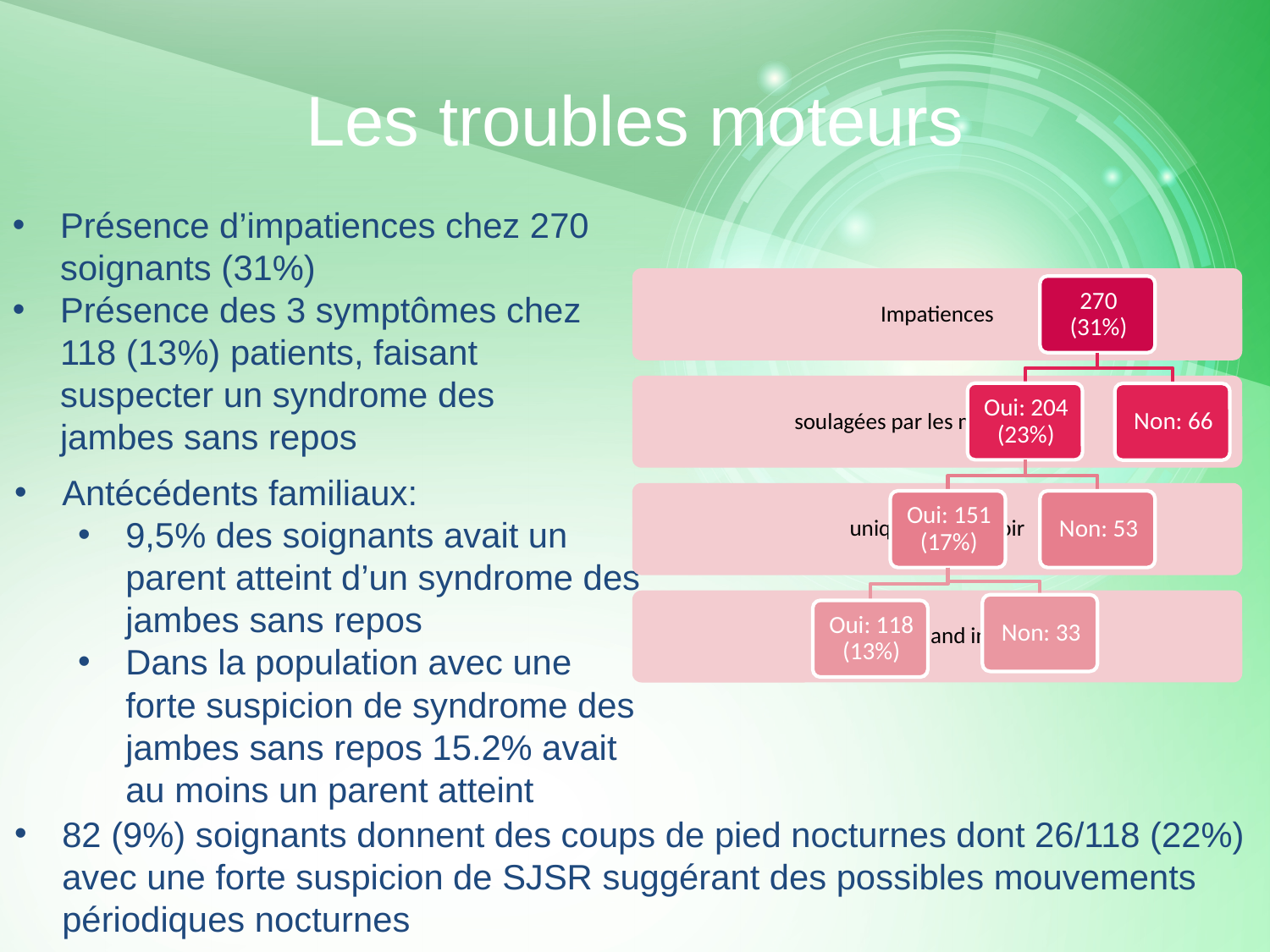

# Les troubles moteurs
début quand inactif
uniquement le soir
soulagées par les mouvements
Impatiences
270 (31%)
Oui: 204 (23%)
Oui: 151 (17%)
Non: 33
Oui: 118 (13%)
Non: 53
Non: 66
Présence d’impatiences chez 270 soignants (31%)
Présence des 3 symptômes chez 118 (13%) patients, faisant suspecter un syndrome des jambes sans repos

Antécédents familiaux:
9,5% des soignants avait un parent atteint d’un syndrome des jambes sans repos
Dans la population avec une forte suspicion de syndrome des jambes sans repos 15.2% avait au moins un parent atteint
82 (9%) soignants donnent des coups de pied nocturnes dont 26/118 (22%)  avec une forte suspicion de SJSR suggérant des possibles mouvements périodiques nocturnes